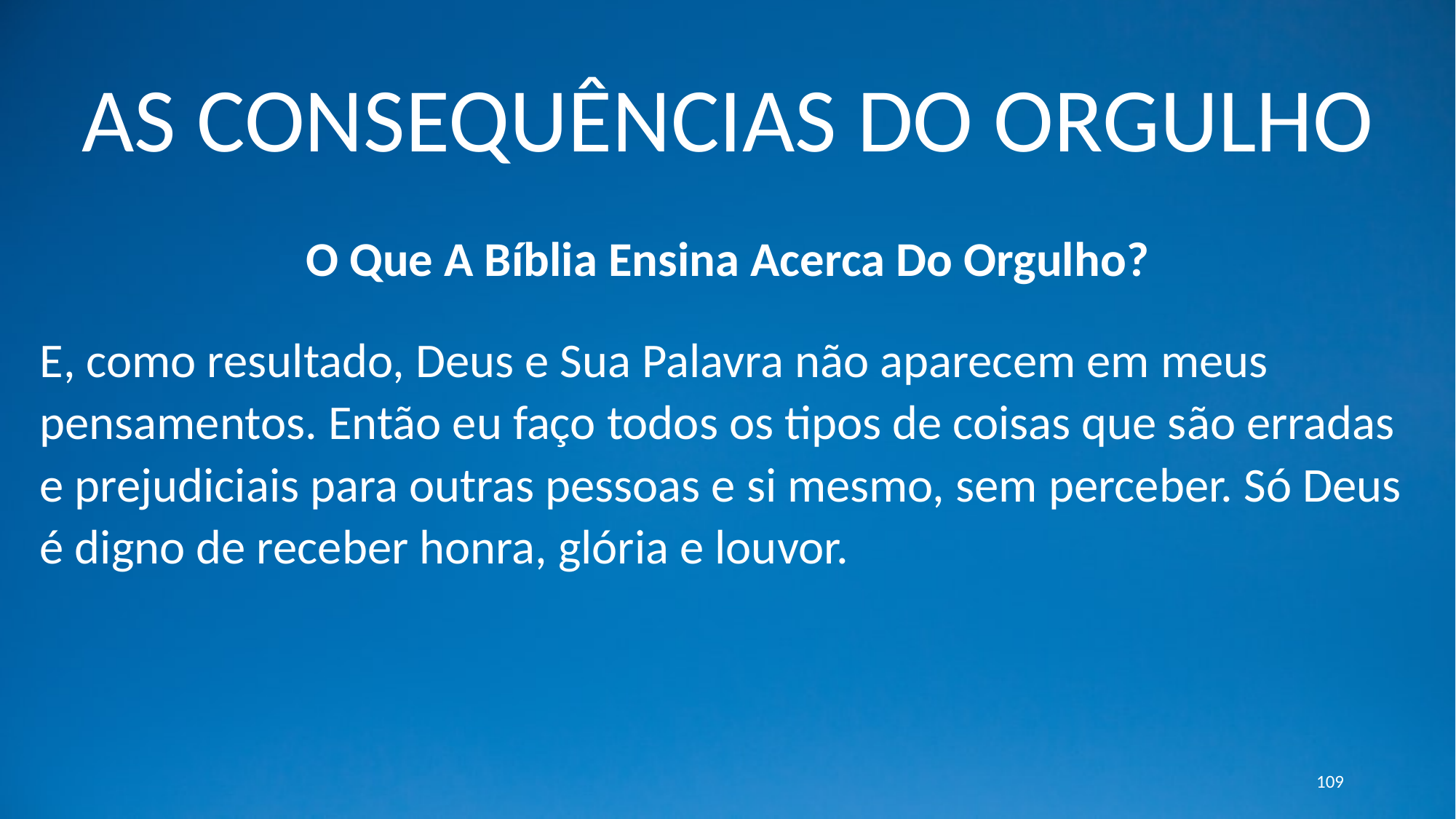

# AS CONSEQUÊNCIAS DO ORGULHO
O Que A Bíblia Ensina Acerca Do Orgulho?

E, como resultado, Deus e Sua Palavra não aparecem em meus pensamentos. Então eu faço todos os tipos de coisas que são erradas e prejudiciais para outras pessoas e si mesmo, sem perceber. Só Deus é digno de receber honra, glória e louvor.

109